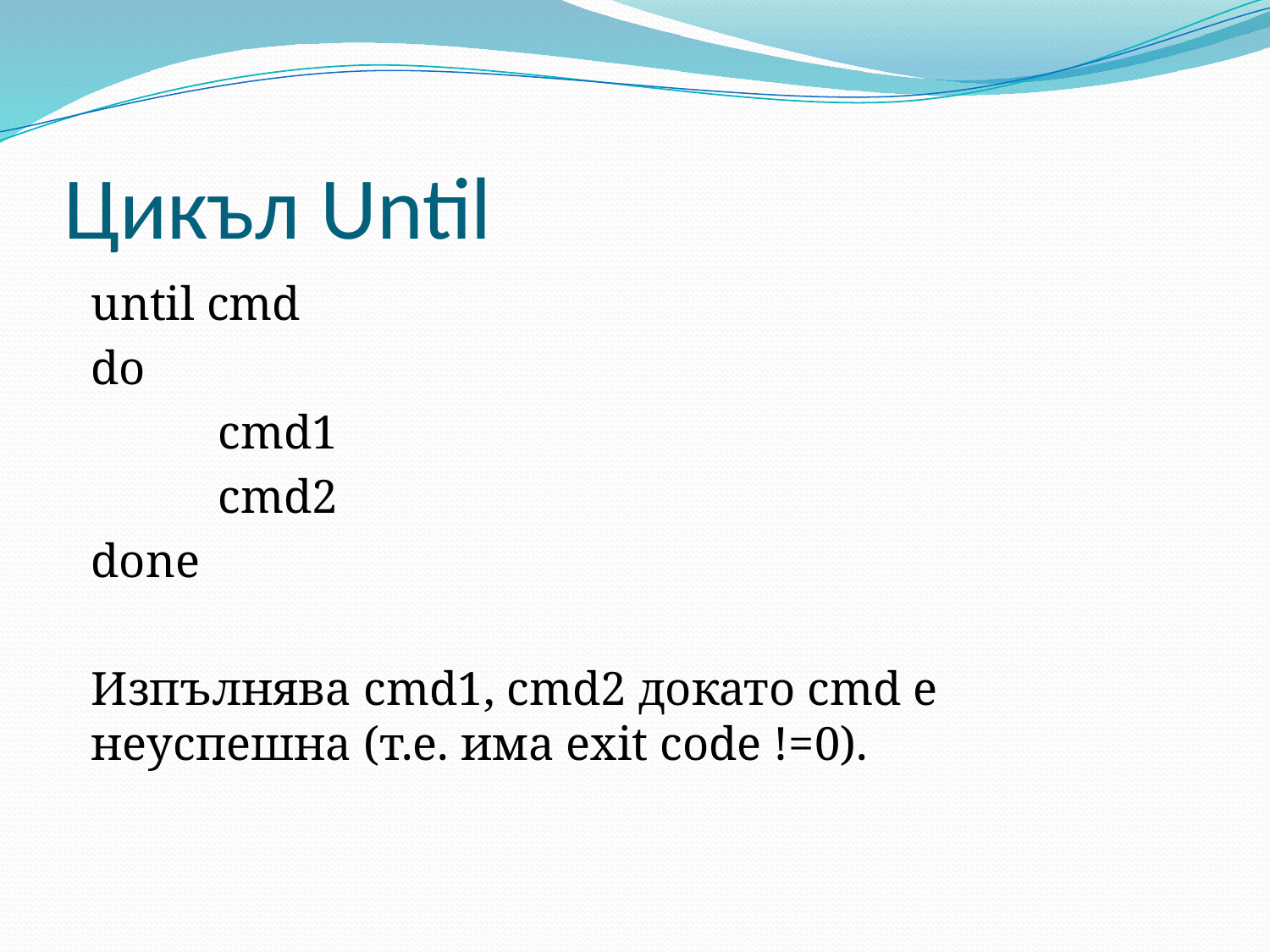

# Цикъл Until
until cmd
do
	cmd1
	cmd2
done

Изпълнява cmd1, cmd2 докато cmd е неуспешна (т.е. има exit code !=0).